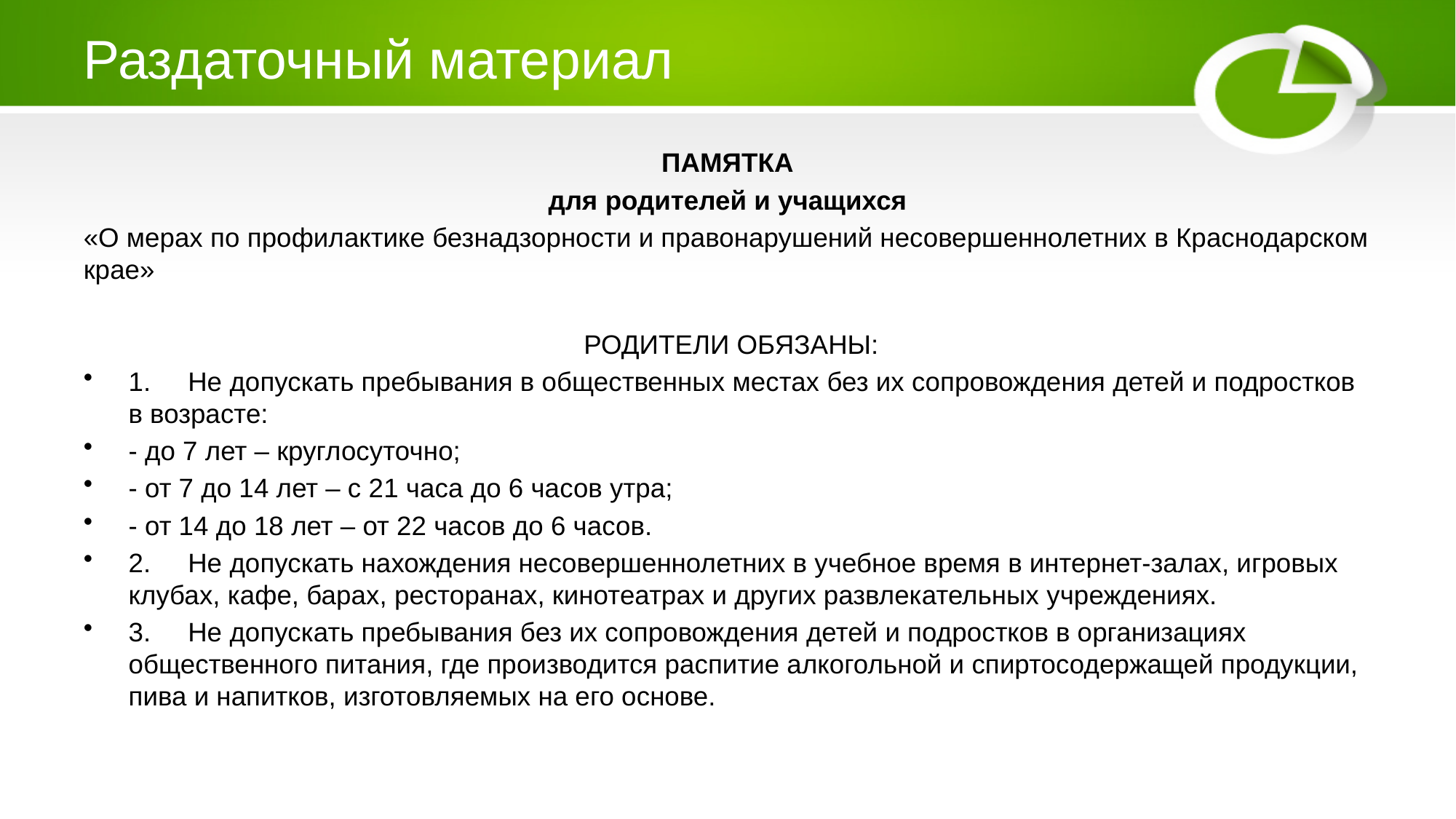

# Раздаточный материал
ПАМЯТКА
для родителей и учащихся
«О мерах по профилактике безнадзорности и правонарушений несовершеннолетних в Краснодарском крае»

 РОДИТЕЛИ ОБЯЗАНЫ:
1.     Не допускать пребывания в общественных местах без их сопровождения детей и подростков в возрасте:
- до 7 лет – круглосуточно;
- от 7 до 14 лет – с 21 часа до 6 часов утра;
- от 14 до 18 лет – от 22 часов до 6 часов.
2.     Не допускать нахождения несовершеннолетних в учебное время в интернет-залах, игровых клубах, кафе, барах, ресторанах, кинотеатрах и других развлекательных учреждениях.
3.     Не допускать пребывания без их сопровождения детей и подростков в организациях общественного питания, где производится распитие алкогольной и спиртосодержащей продукции, пива и напитков, изготовляемых на его основе.